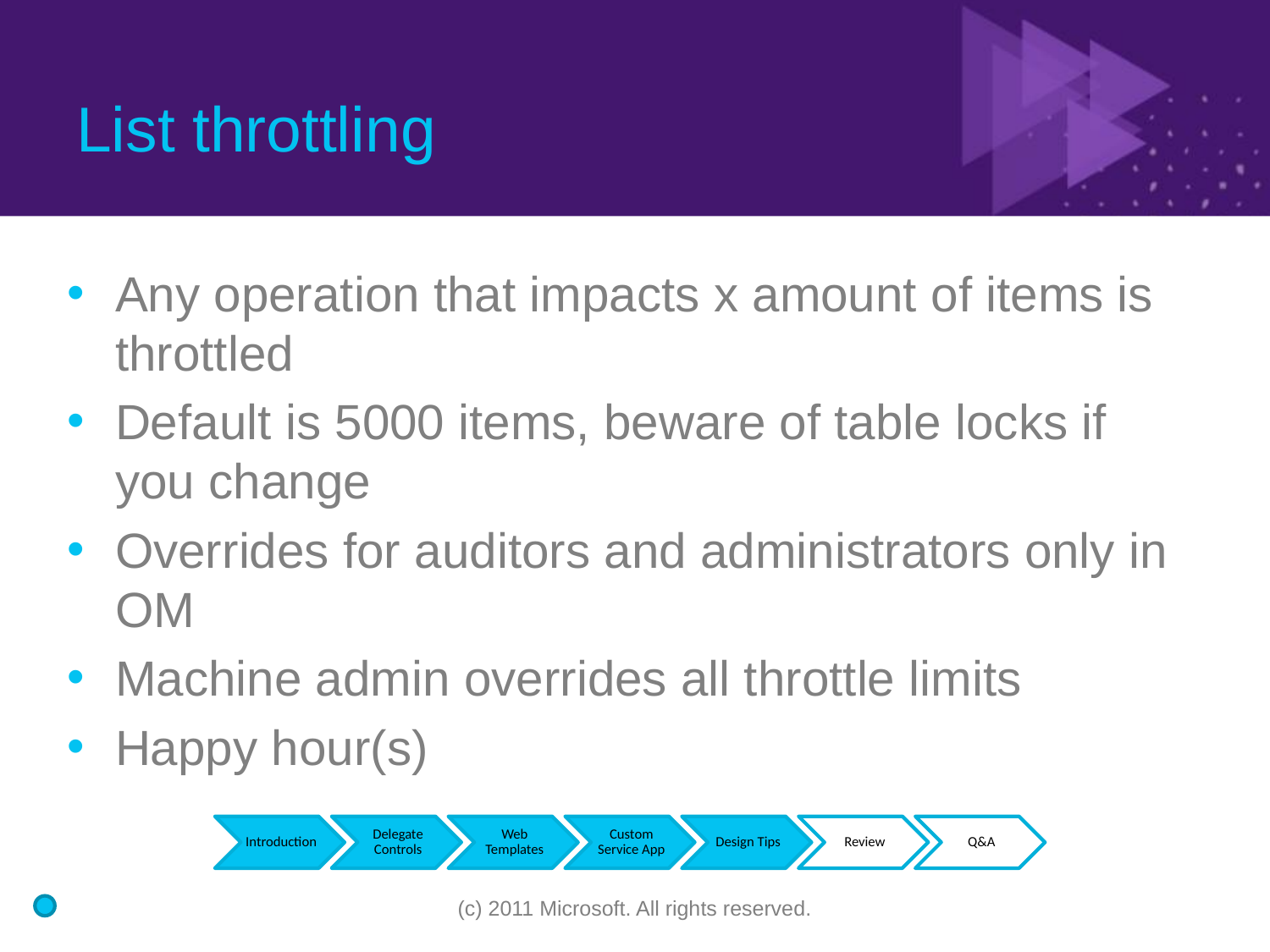

# List throttling
Any operation that impacts x amount of items is throttled
Default is 5000 items, beware of table locks if you change
Overrides for auditors and administrators only in OM
Machine admin overrides all throttle limits
Happy hour(s)
Introduction
Delegate Controls
Web Templates
Custom Service App
Design Tips
Review
Q&A
(c) 2011 Microsoft. All rights reserved.